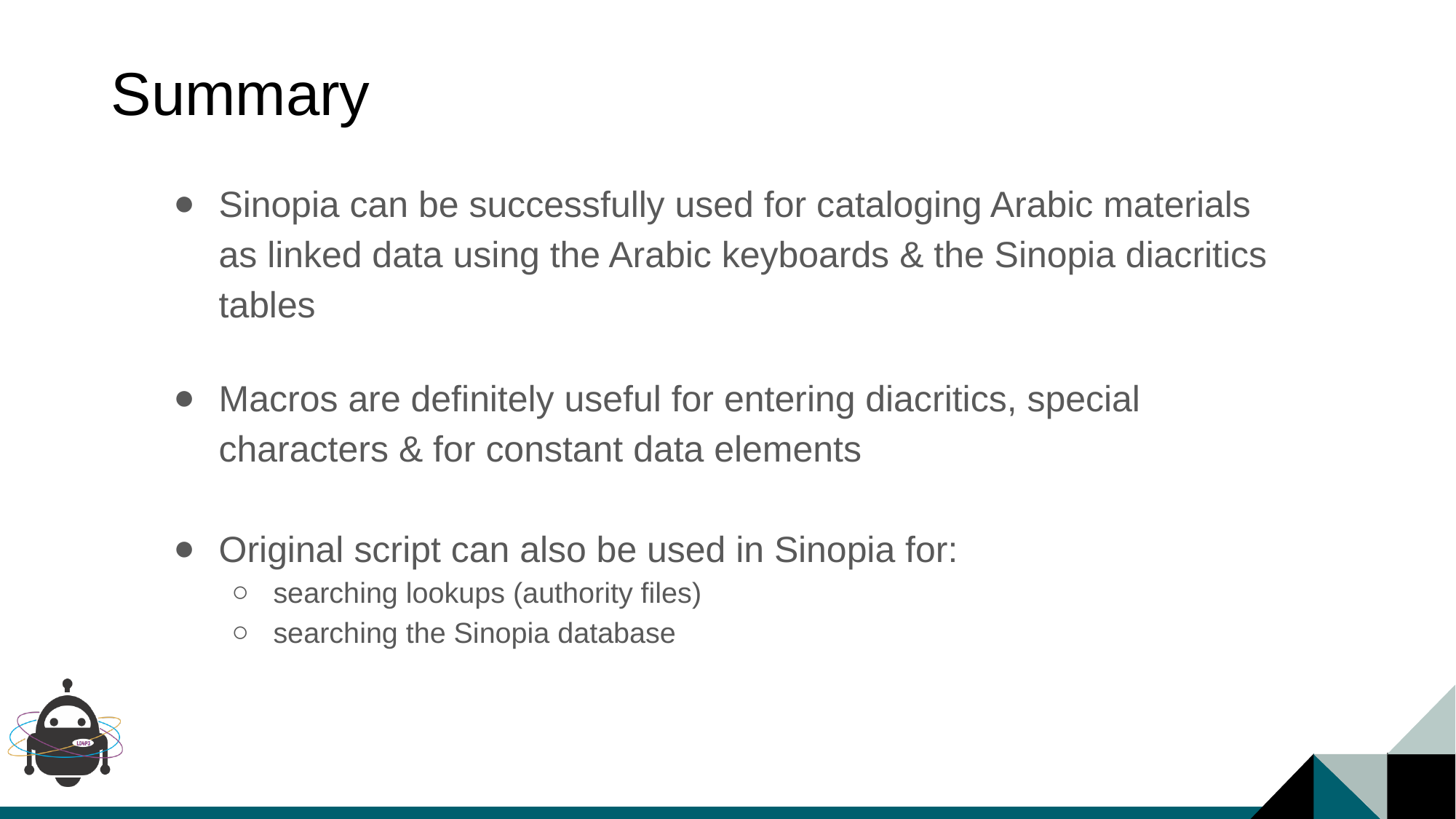

# Summary
Sinopia can be successfully used for cataloging Arabic materials as linked data using the Arabic keyboards & the Sinopia diacritics tables
Macros are definitely useful for entering diacritics, special characters & for constant data elements
Original script can also be used in Sinopia for:
searching lookups (authority files)
searching the Sinopia database